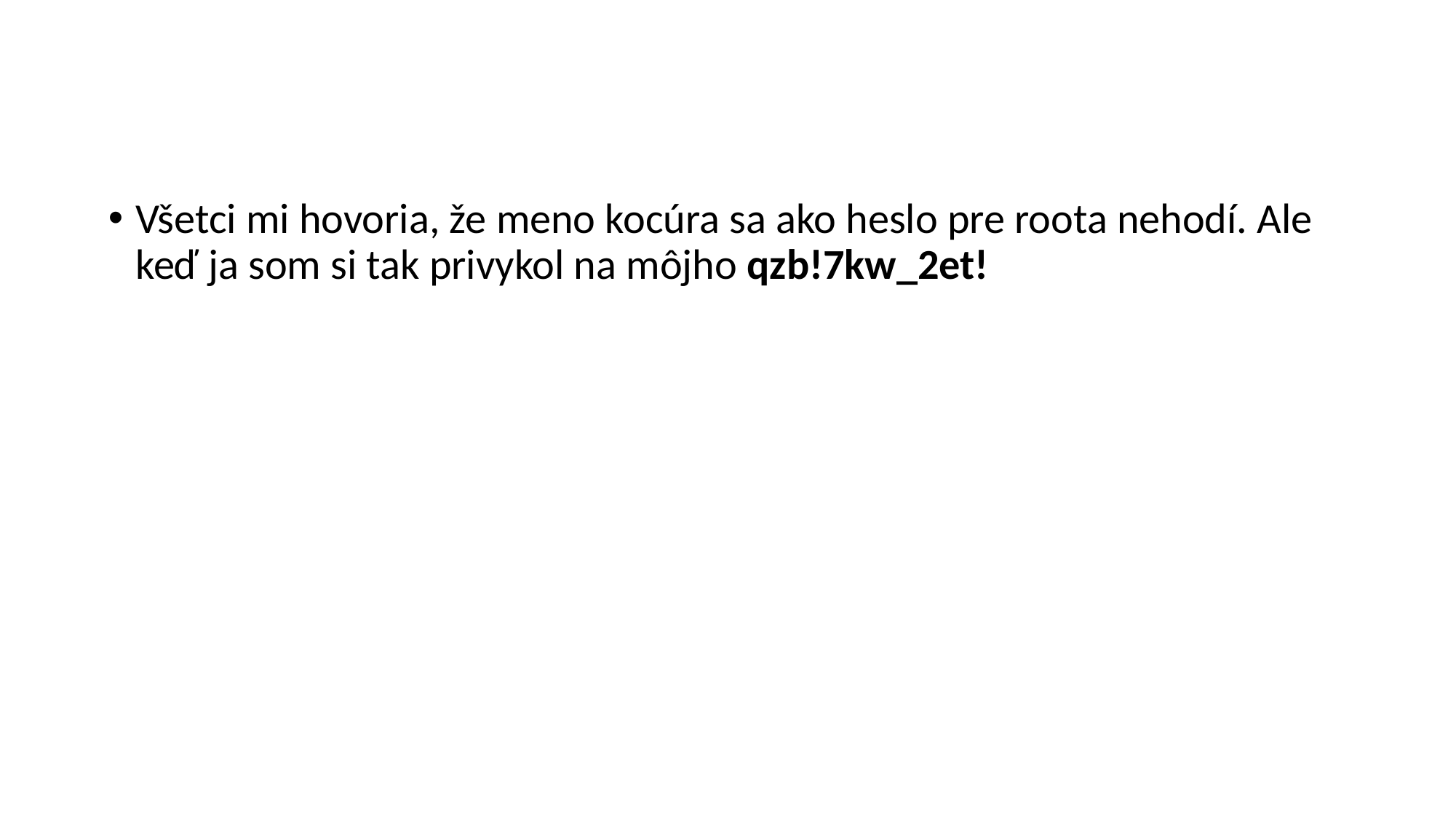

#
Všetci mi hovoria, že meno kocúra sa ako heslo pre roota nehodí. Ale keď ja som si tak privykol na môjho qzb!7kw_2et!